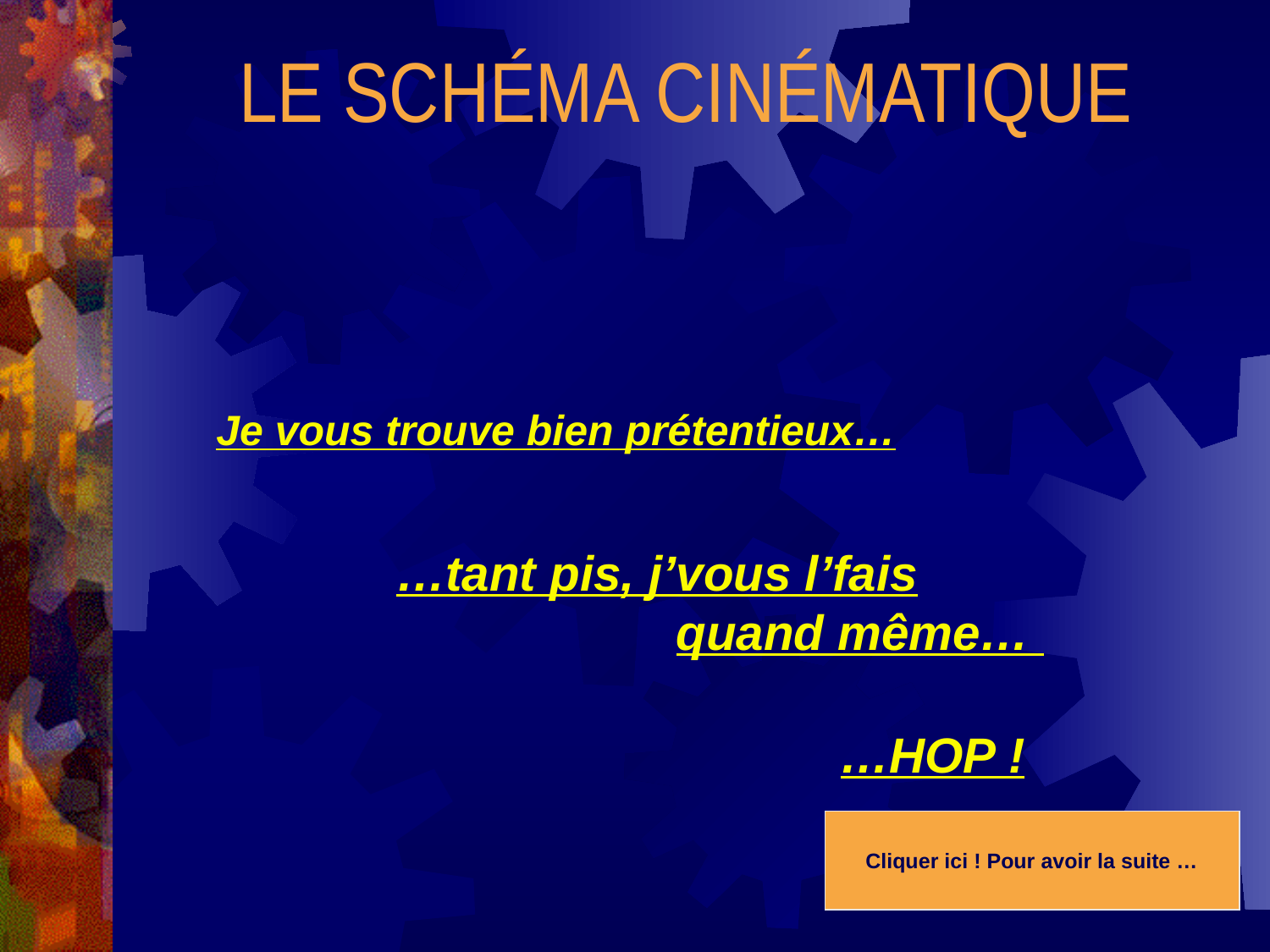

LE SCHÉMA CINÉMATIQUE
Je vous trouve bien prétentieux…

…tant pis, j’vous l’fais
quand même…
…HOP !
Cliquer ici ! Pour avoir la suite …